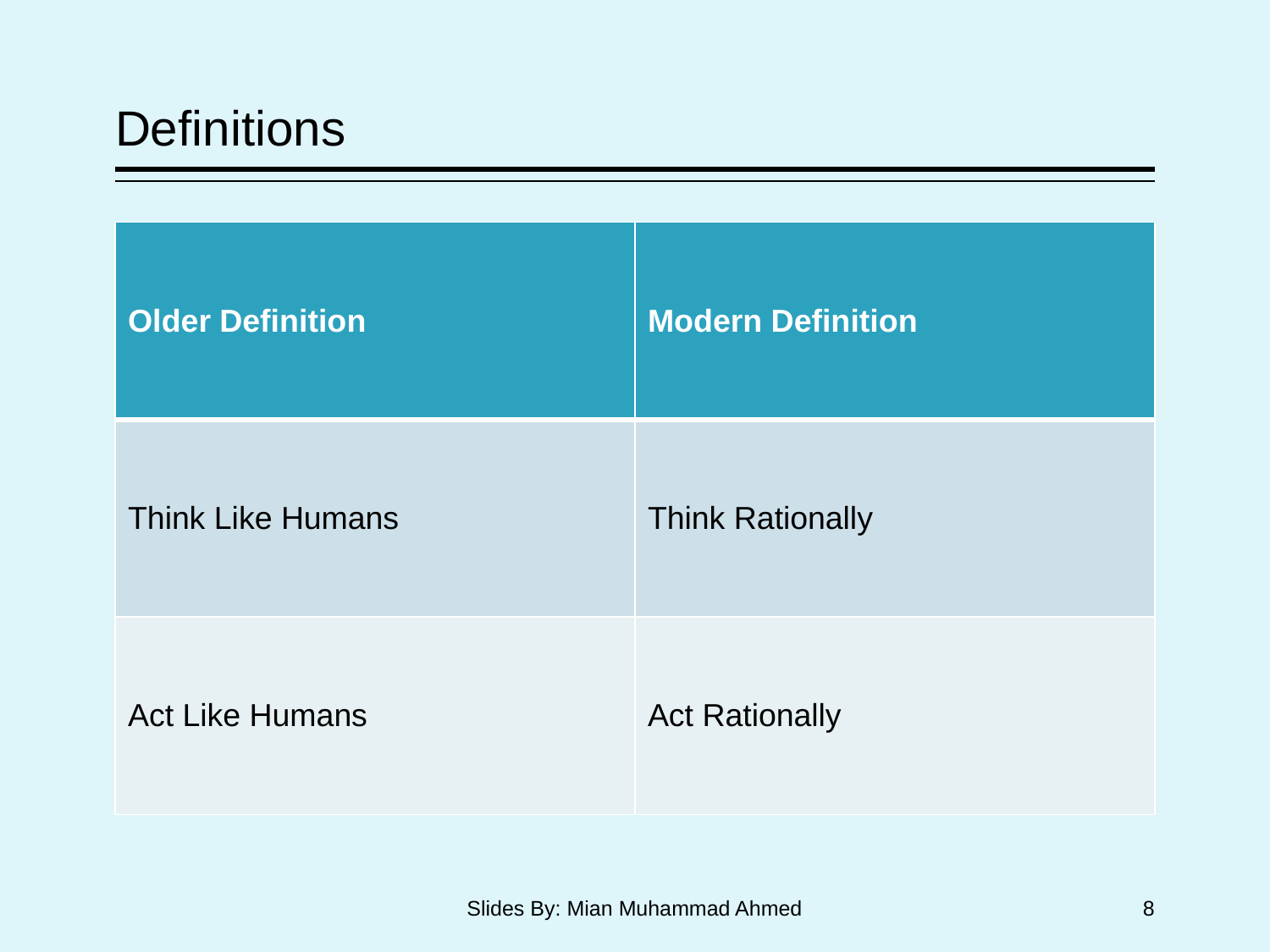

# Definitions
| Older Definition | Modern Definition |
| --- | --- |
| Think Like Humans | Think Rationally |
| Act Like Humans | Act Rationally |
Slides By: Mian Muhammad Ahmed
8